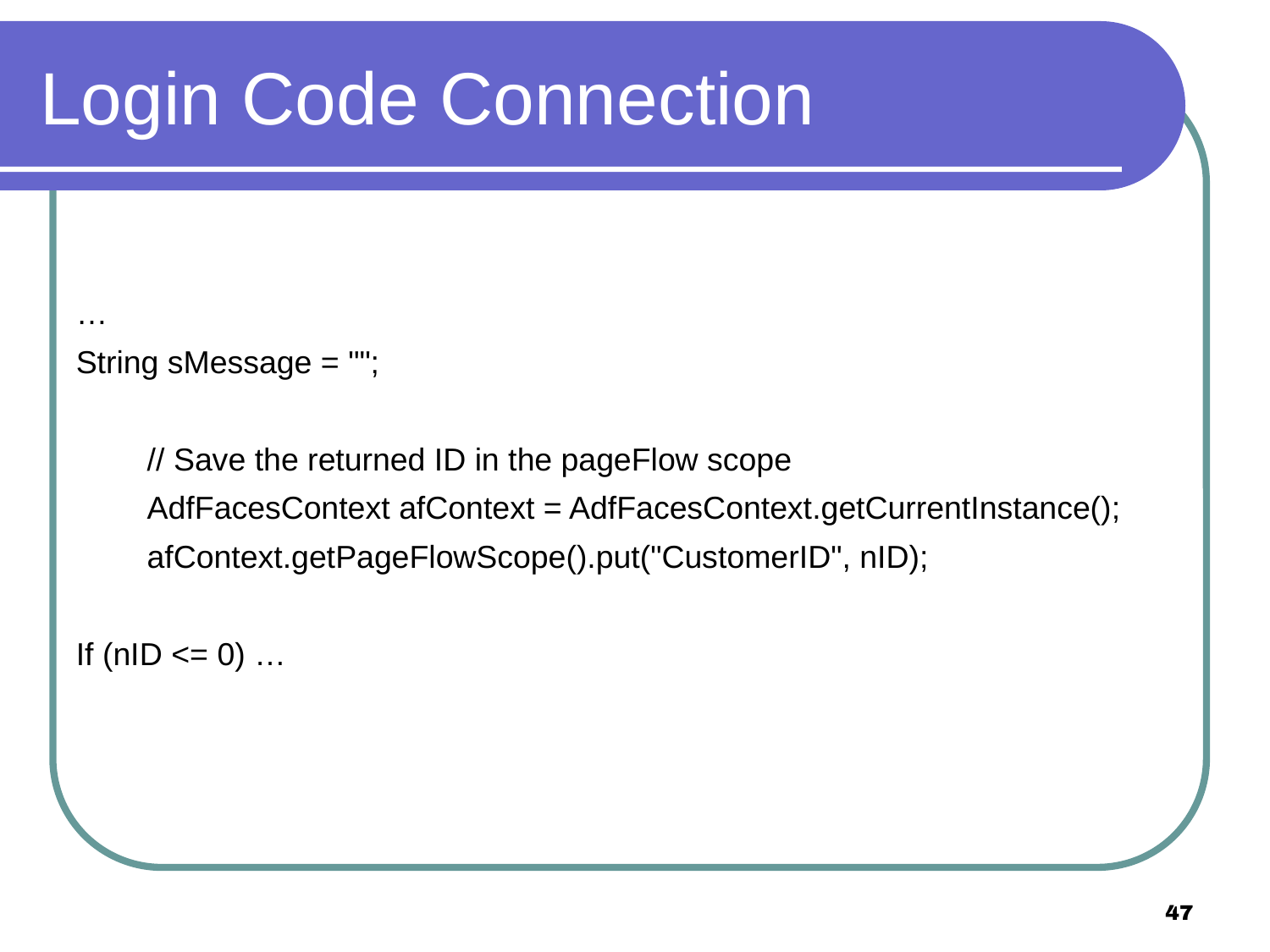

# Login Code Connection
…
String sMessage = "";

        // Save the returned ID in the pageFlow scope
        AdfFacesContext afContext = AdfFacesContext.getCurrentInstance();
        afContext.getPageFlowScope().put("CustomerID", nID);

If (nID <= 0) …
47